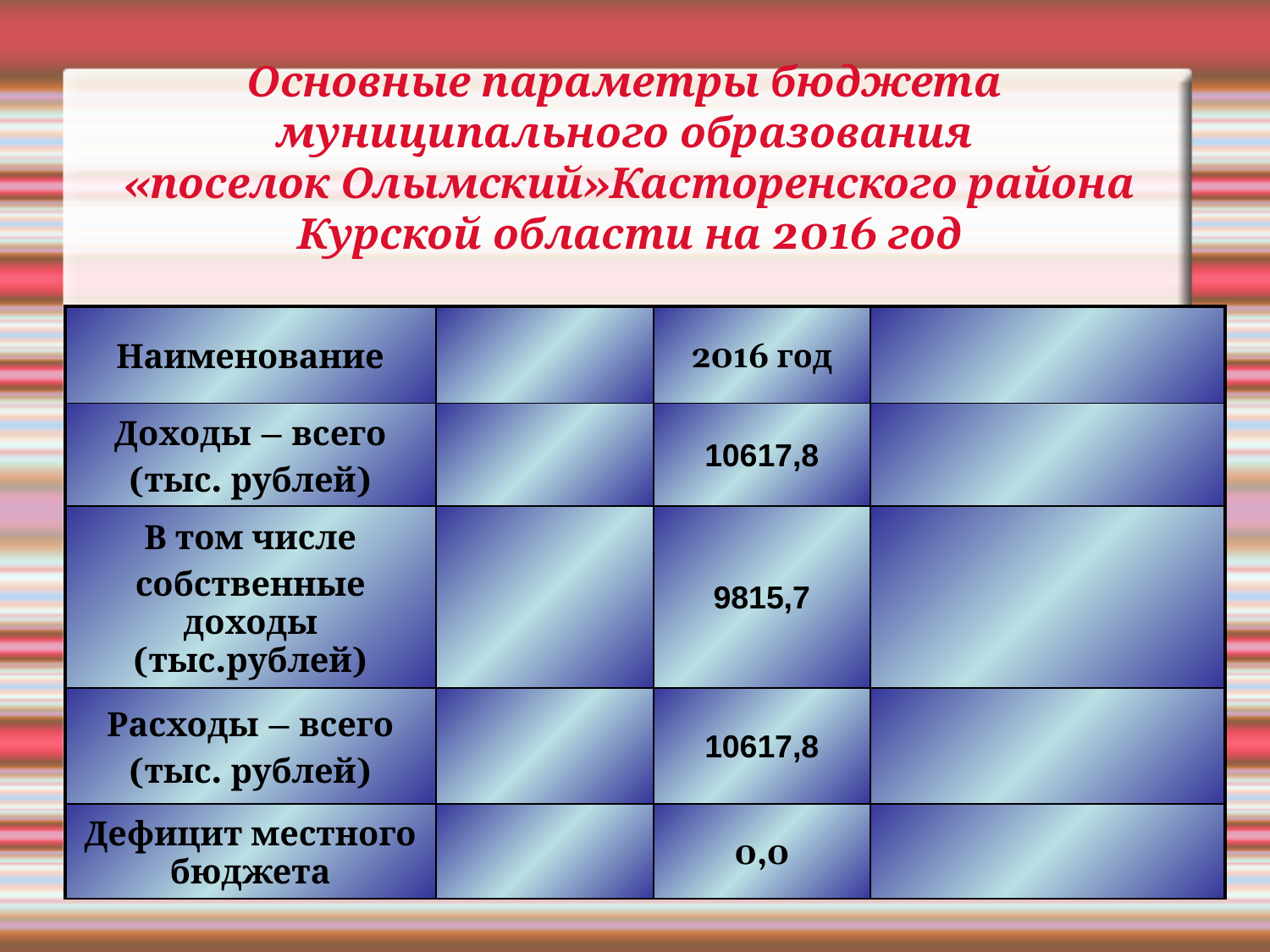

# Основные параметры бюджета муниципального образования «поселок Олымский»Касторенского района Курской области на 2016 год
| Наименование |  | 2016 год |  |
| --- | --- | --- | --- |
| Доходы – всего (тыс. рублей) |  | 10617,8 |  |
| В том числе собственные доходы (тыс.рублей) |  | 9815,7 |  |
| Расходы – всего (тыс. рублей) |  | 10617,8 |  |
| Дефицит местного бюджета |  | 0,0 |  |